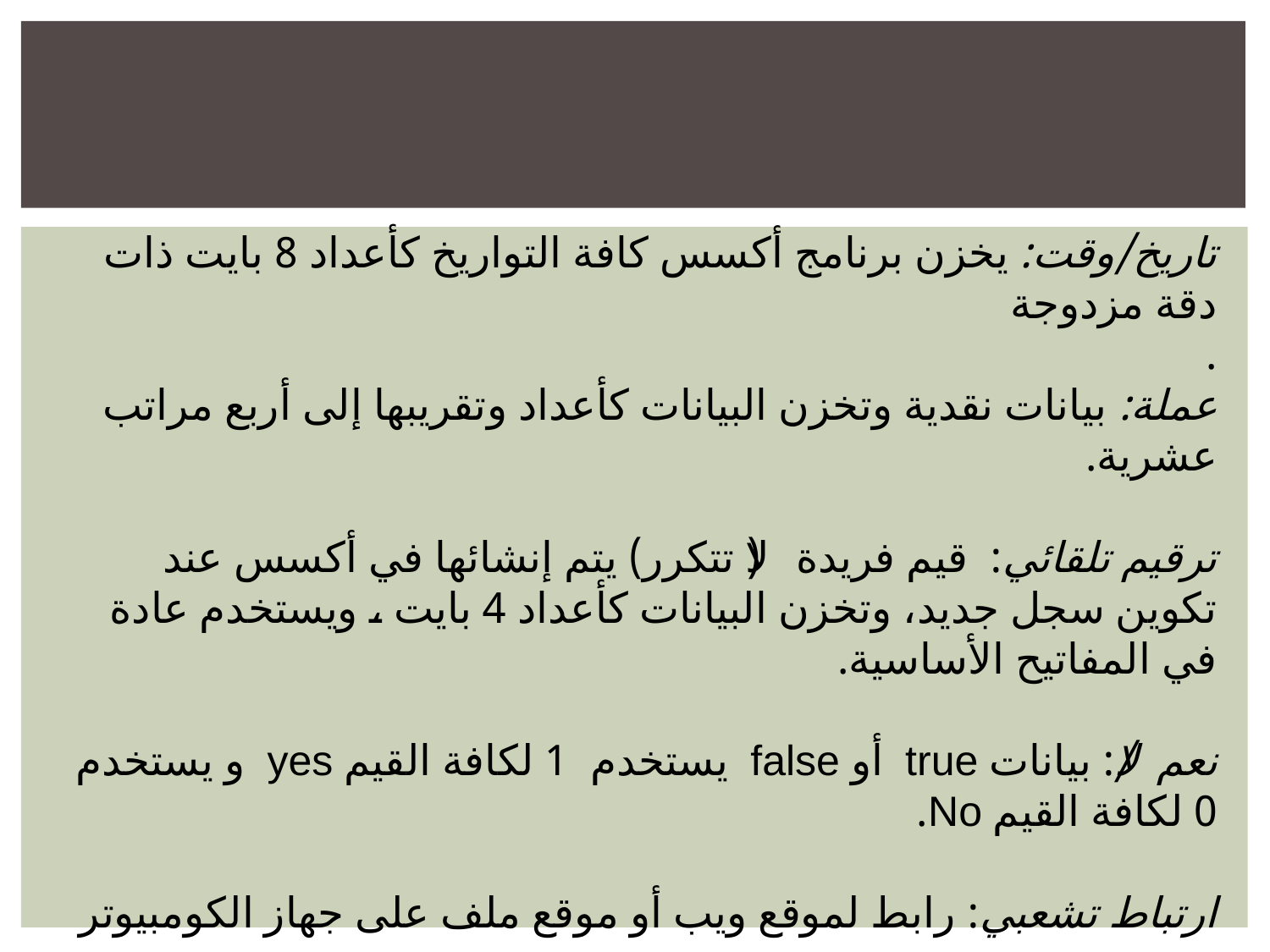

#
تاريخ/وقت: يخزن برنامج أكسس كافة التواريخ كأعداد 8 بايت ذات دقة مزدوجة
.
عملة: بيانات نقدية وتخزن البيانات كأعداد وتقريبها إلى أربع مراتب عشرية.

ترقيم تلقائي:  قيم فريدة (لا تتكرر) يتم إنشائها في أكسس عند تكوين سجل جديد، وتخزن البيانات كأعداد 4 بايت ، ويستخدم عادة في المفاتيح الأساسية.

نعم/لا: بيانات true  أو false  يستخدم  1 لكافة القيم yes  و يستخدم 0 لكافة القيم No.

ارتباط تشعبي: رابط لموقع ويب أو موقع ملف على جهاز الكومبيوتر نفسه.
مرفقات: أية نوع ملفات مدعمة مثل صور، وثائق ، مخططات.